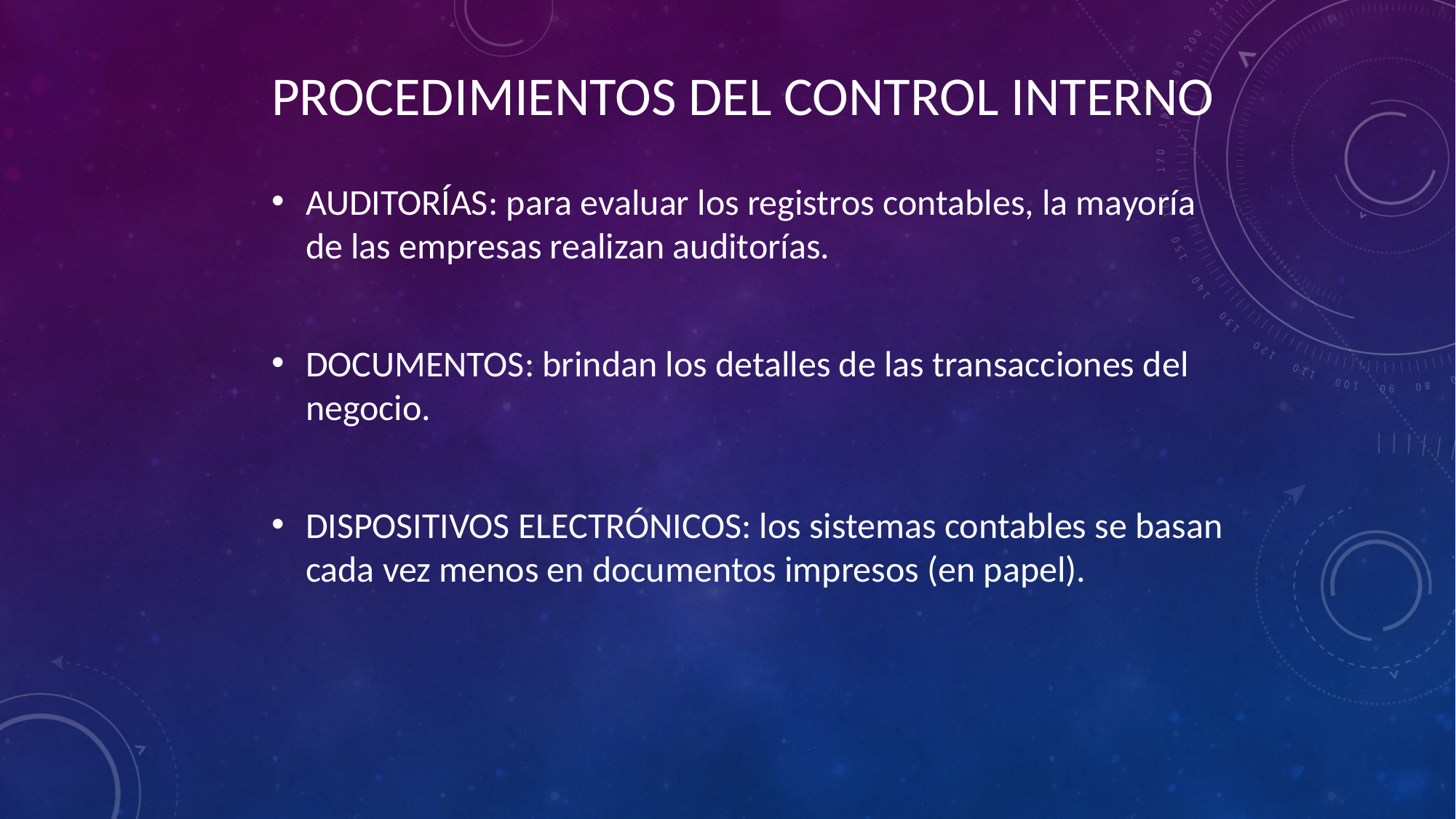

# PROCEDIMIENTOS DEL CONTROL INTERNO
AUDITORÍAS: para evaluar los registros contables, la mayoría de las empresas realizan auditorías.

DOCUMENTOS: brindan los detalles de las transacciones del negocio.

DISPOSITIVOS ELECTRÓNICOS: los sistemas contables se basan cada vez menos en documentos impresos (en papel).